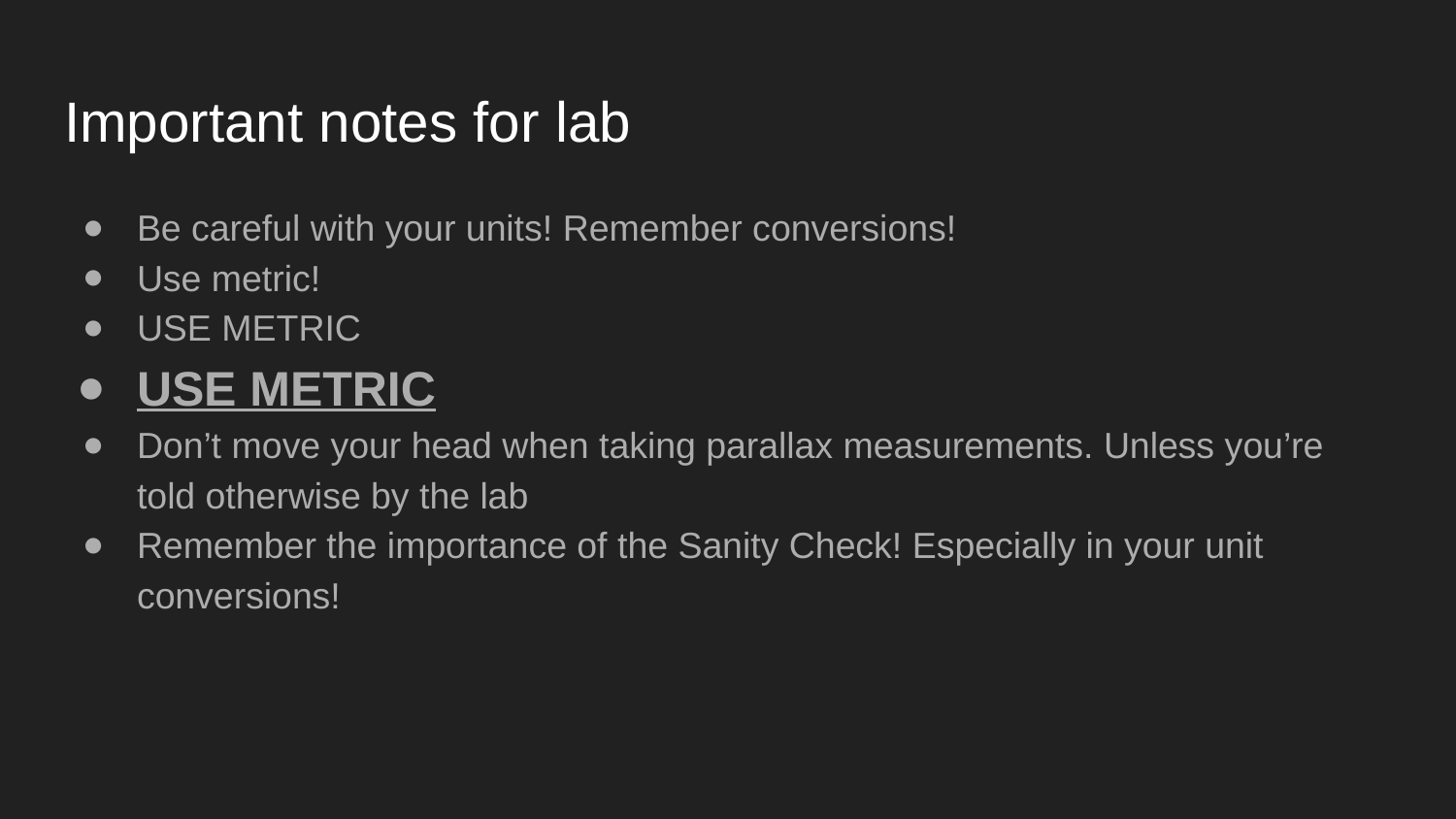

# Important notes for lab
Be careful with your units! Remember conversions!
Use metric!
USE METRIC
USE METRIC
Don’t move your head when taking parallax measurements. Unless you’re told otherwise by the lab
Remember the importance of the Sanity Check! Especially in your unit conversions!